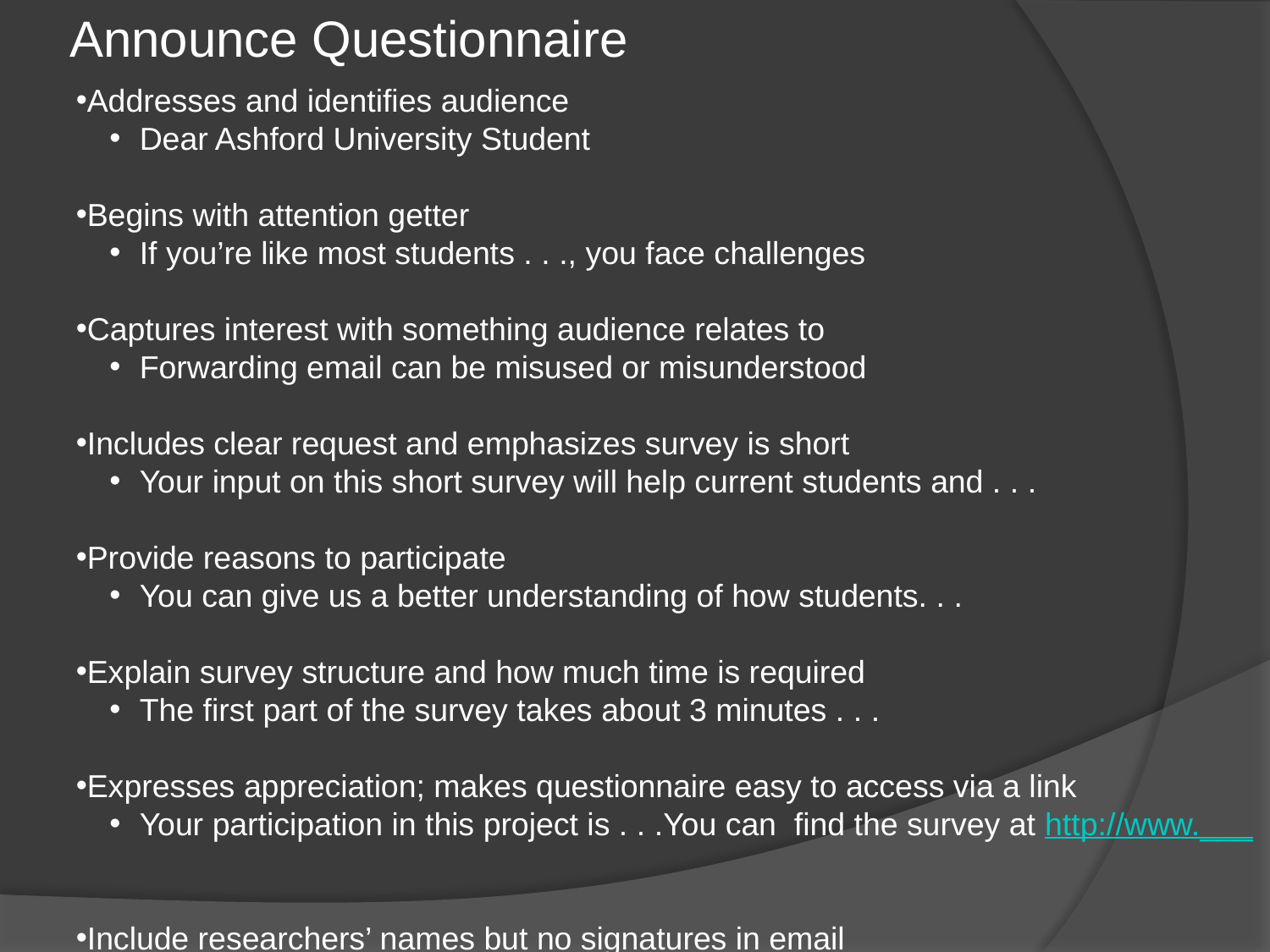

# Announce Questionnaire
Addresses and identifies audience
Dear Ashford University Student
Begins with attention getter
If you’re like most students . . ., you face challenges
Captures interest with something audience relates to
Forwarding email can be misused or misunderstood
Includes clear request and emphasizes survey is short
Your input on this short survey will help current students and . . .
Provide reasons to participate
You can give us a better understanding of how students. . .
Explain survey structure and how much time is required
The first part of the survey takes about 3 minutes . . .
Expresses appreciation; makes questionnaire easy to access via a link
Your participation in this project is . . .You can  find the survey at http://www.___
Include researchers’ names but no signatures in email